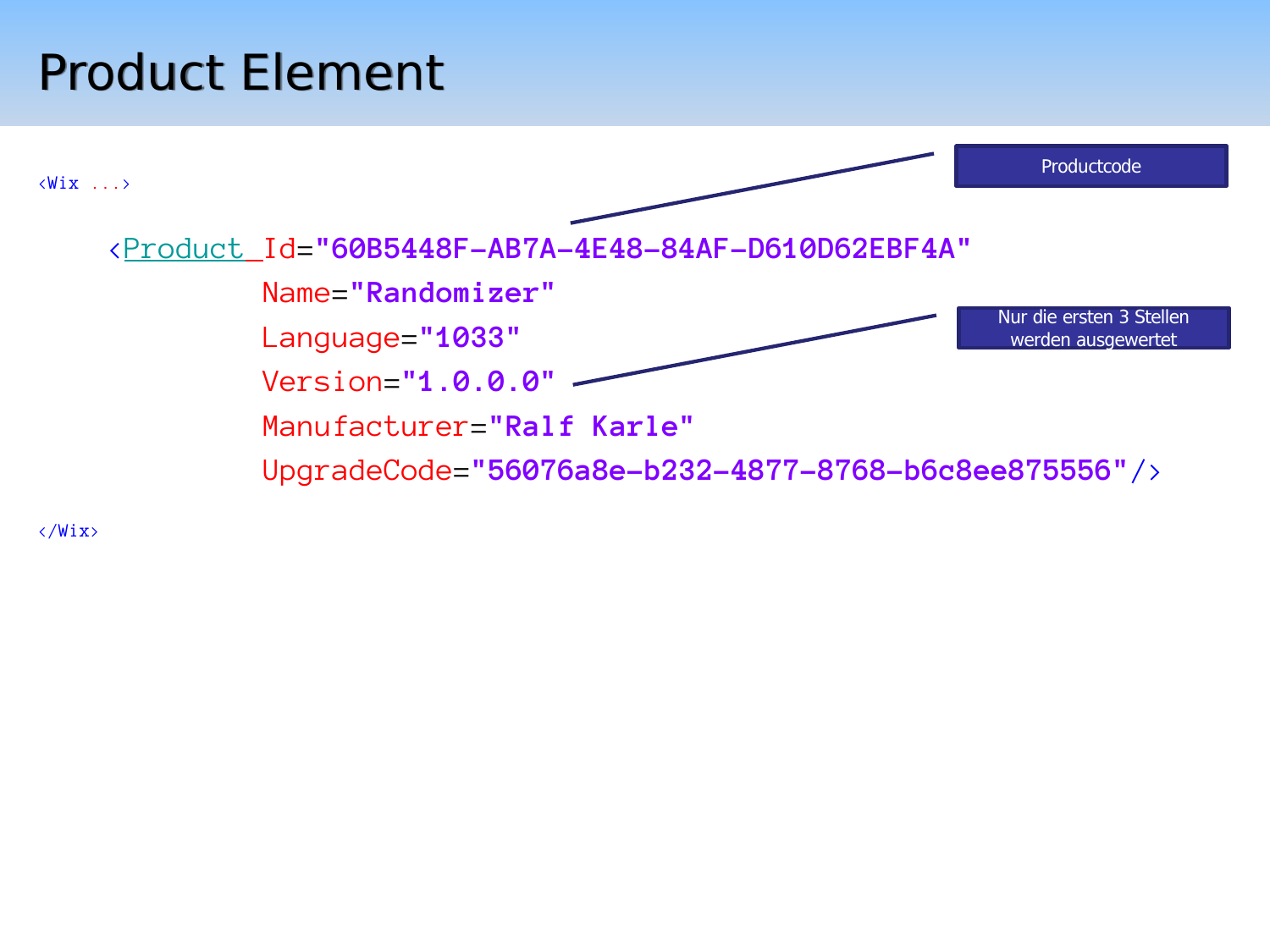

# Product Element

<Wix ...>

    <Product Id="60B5448F-AB7A-4E48-84AF-D610D62EBF4A"
             Name="Randomizer"
             Language="1033"
             Version="1.0.0.0"
             Manufacturer="Ralf Karle"
             UpgradeCode="56076a8e-b232-4877-8768-b6c8ee875556"/>

</Wix>

Productcode
Nur die ersten 3 Stellen werden ausgewertet